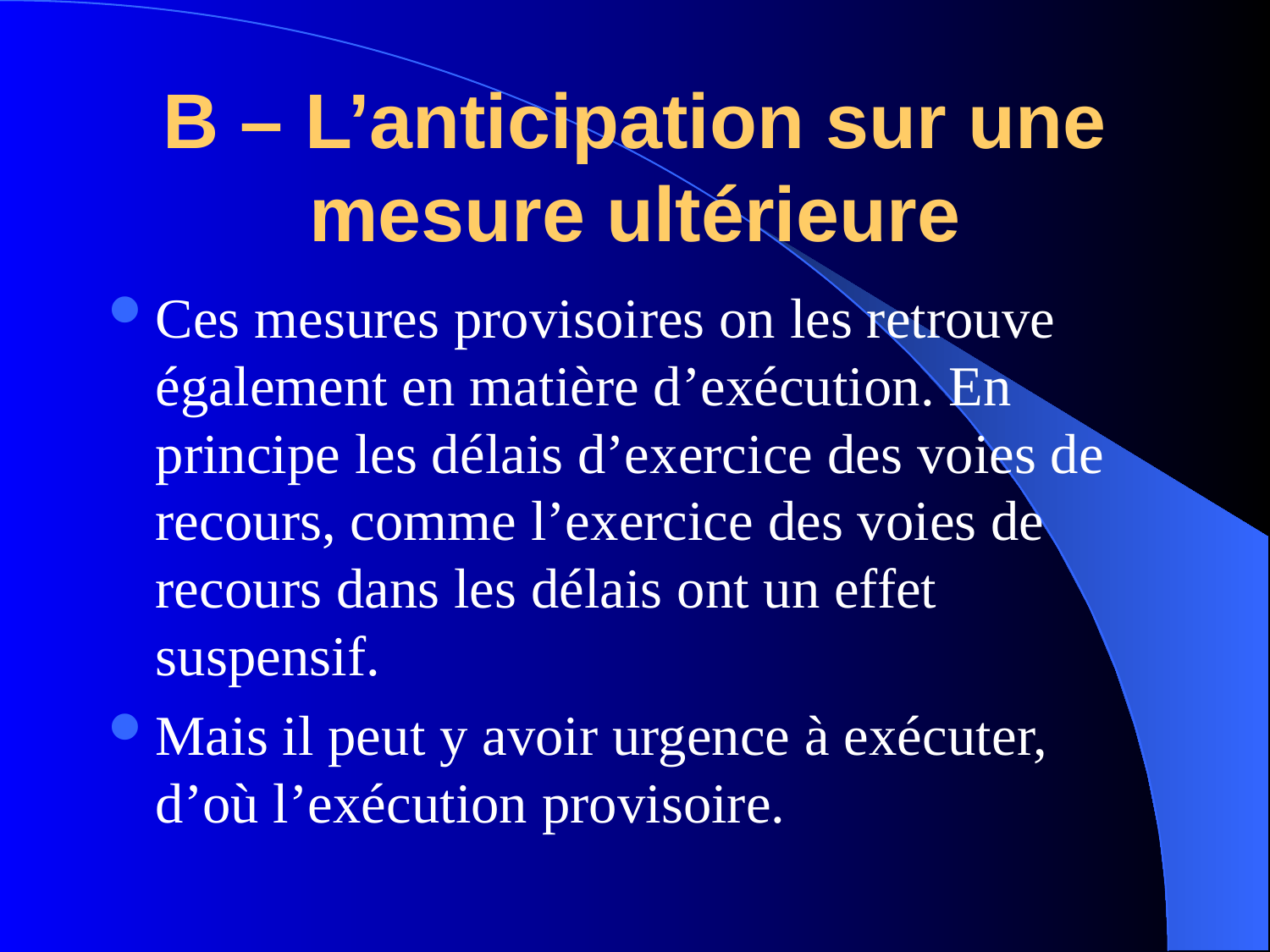

# B – L’anticipation sur une mesure ultérieure
Ces mesures provisoires on les retrouve également en matière d’exécution. En principe les délais d’exercice des voies de recours, comme l’exercice des voies de recours dans les délais ont un effet suspensif.
Mais il peut y avoir urgence à exécuter, d’où l’exécution provisoire.